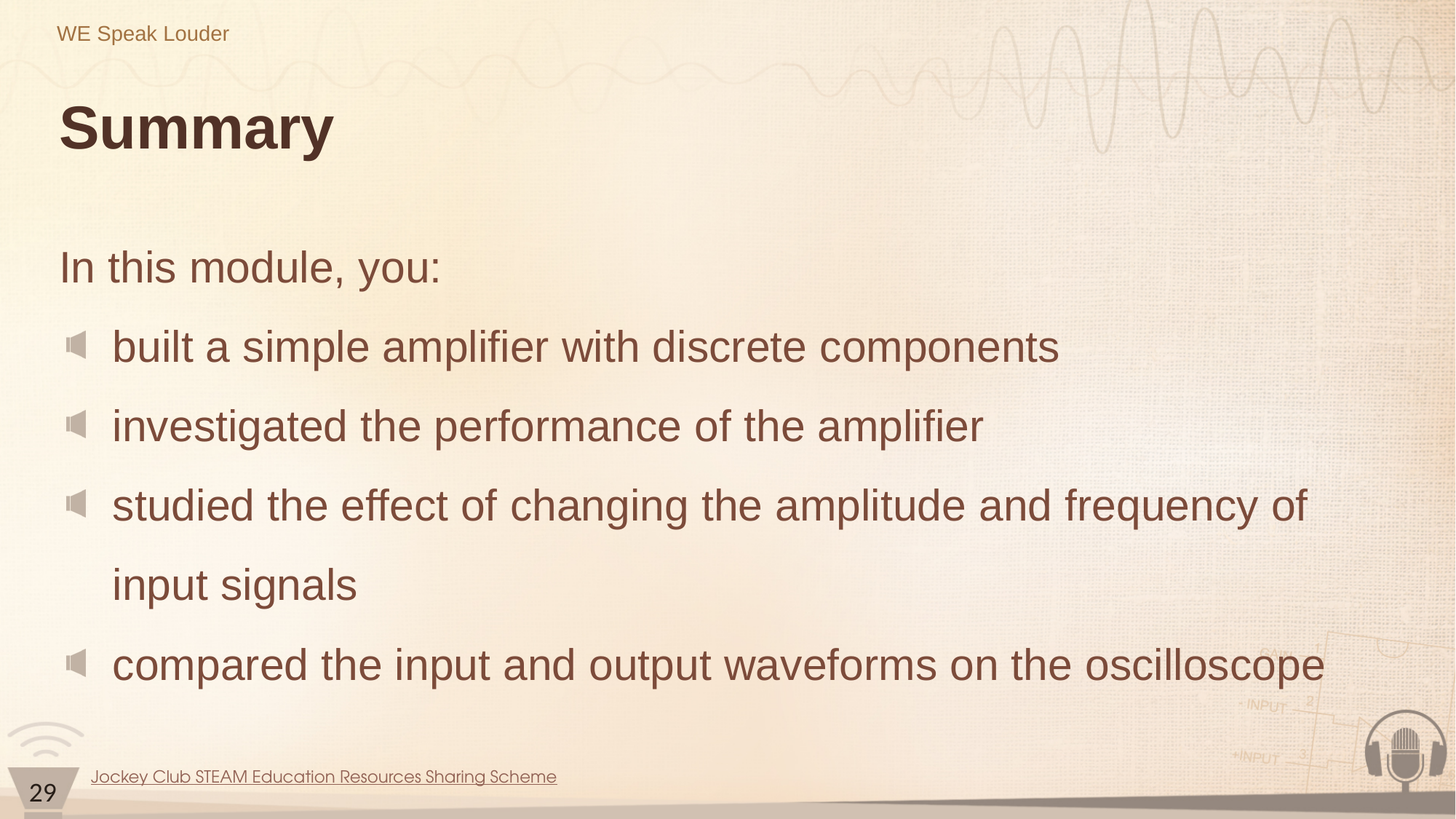

# Summary
In this module, you:
built a simple amplifier with discrete components
investigated the performance of the amplifier
studied the effect of changing the amplitude and frequency of input signals
compared the input and output waveforms on the oscilloscope

29